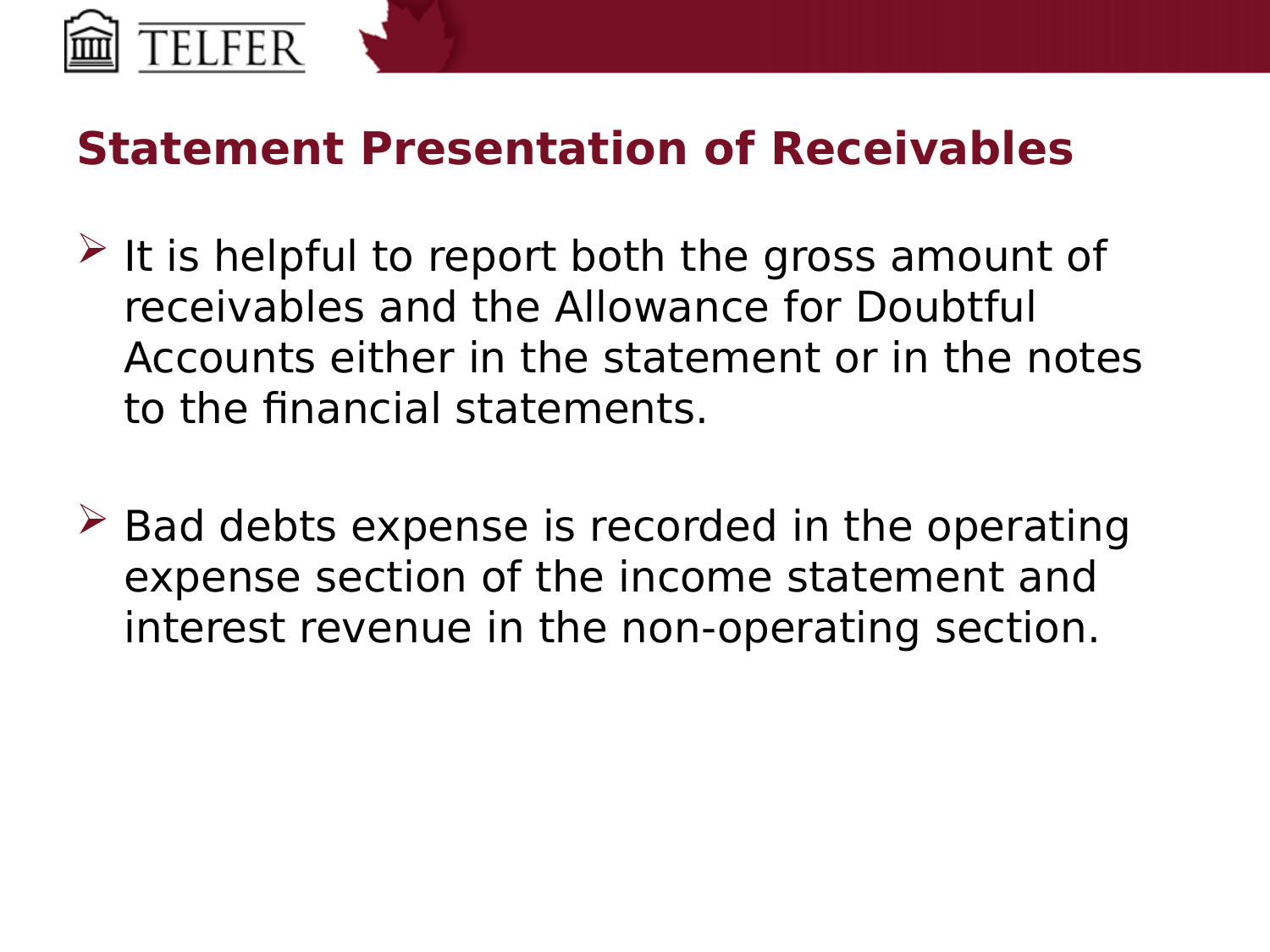

# Statement Presentation of Receivables
It is helpful to report both the gross amount of receivables and the Allowance for Doubtful Accounts either in the statement or in the notes to the financial statements.

Bad debts expense is recorded in the operating expense section of the income statement and interest revenue in the non-operating section.